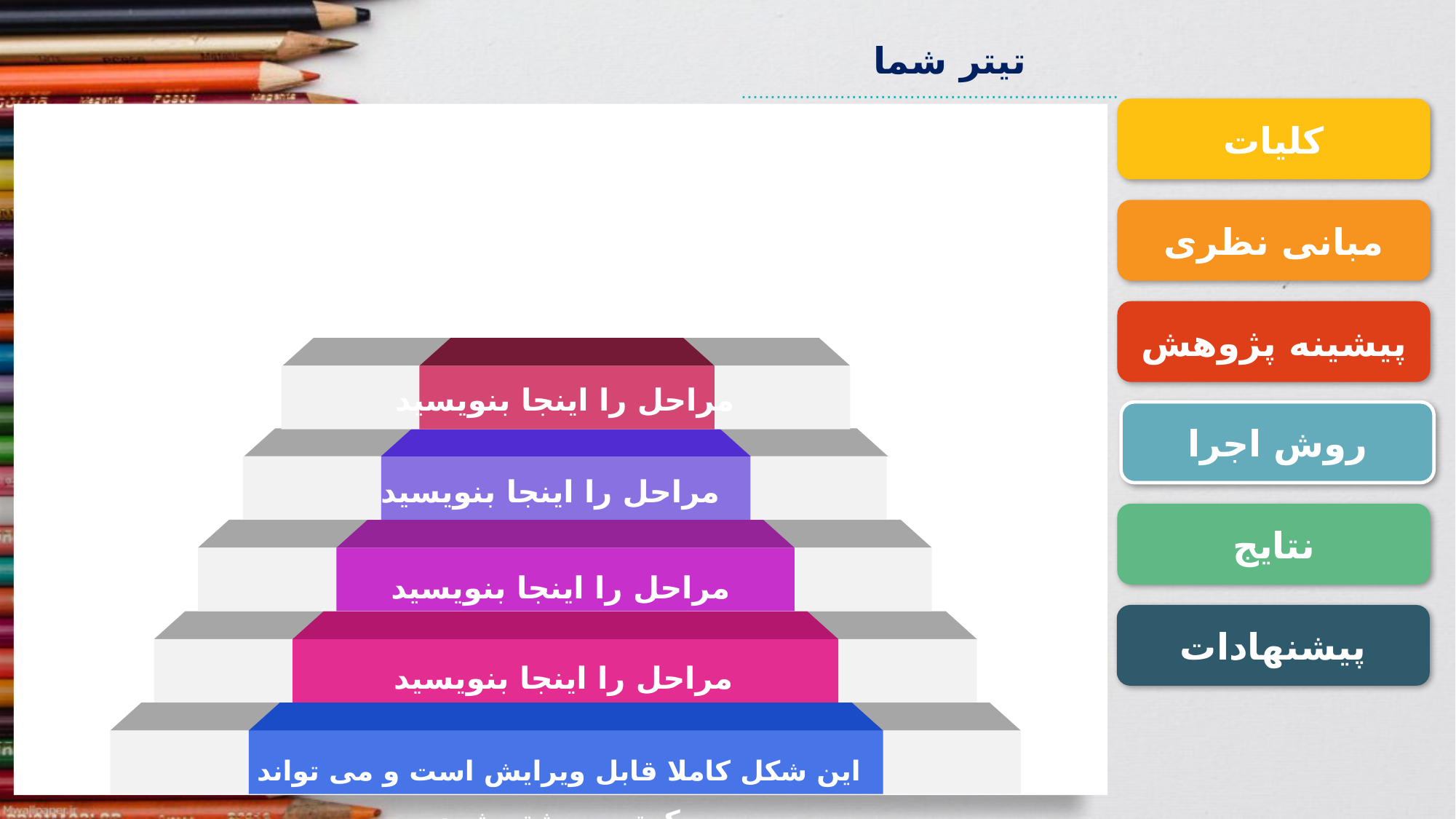

تیتر شما
.................................................................
مقدمه

کلیات

مبانی نظری

پیشینه پژوهش

مراحل را اینجا بنویسید
روش اجرا

مراحل را اینجا بنویسید

نتایج
مراحل را اینجا بنویسید

پیشنهادات
مراحل را اینجا بنویسید
این شکل کاملا قابل ویرایش است و می تواند کمتر و بیشتر شود